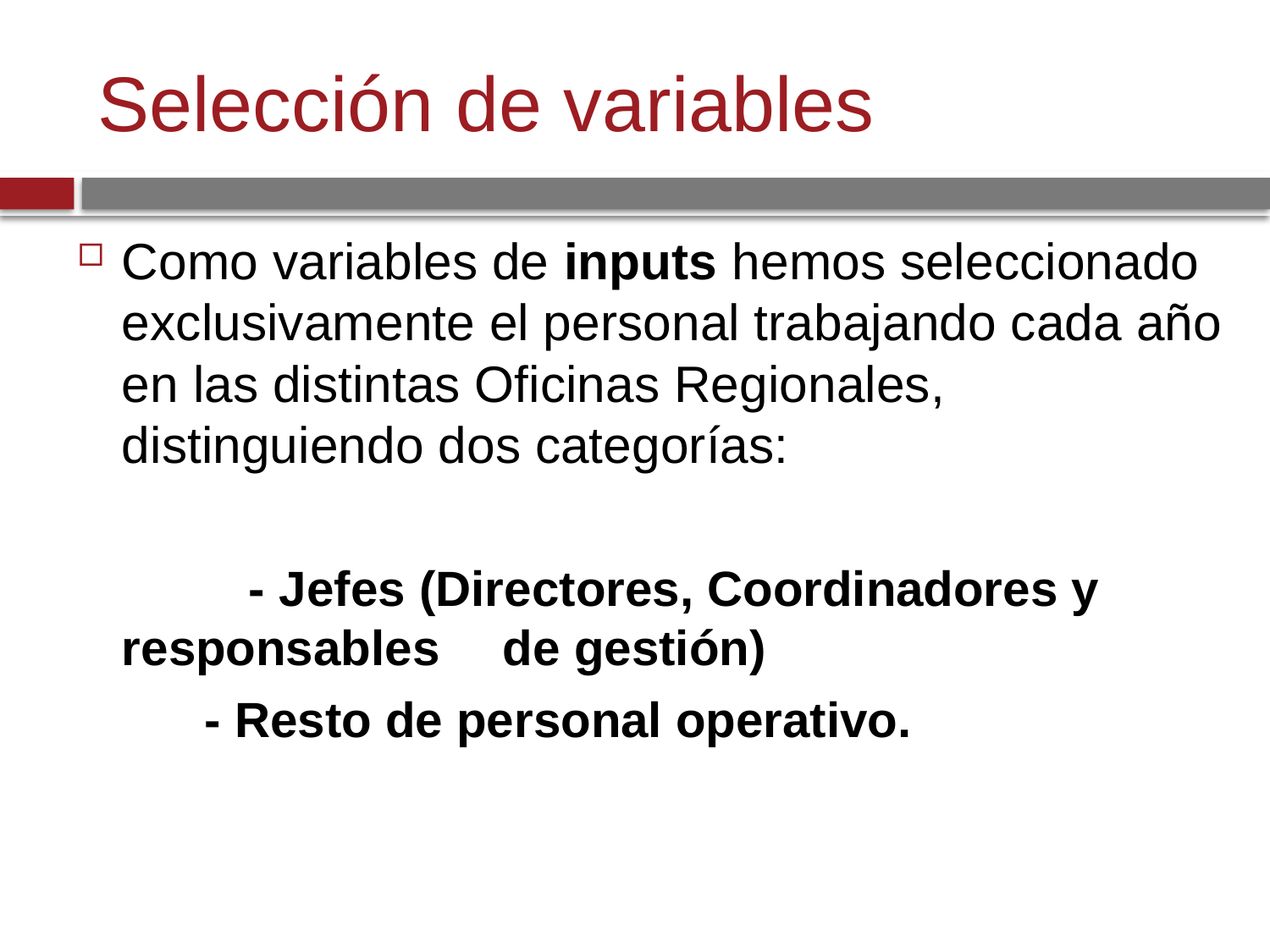

# Selección de variables
Como variables de inputs hemos seleccionado exclusivamente el personal trabajando cada año en las distintas Oficinas Regionales, distinguiendo dos categorías:

	- Jefes (Directores, Coordinadores y responsables 	de gestión)
	- Resto de personal operativo.